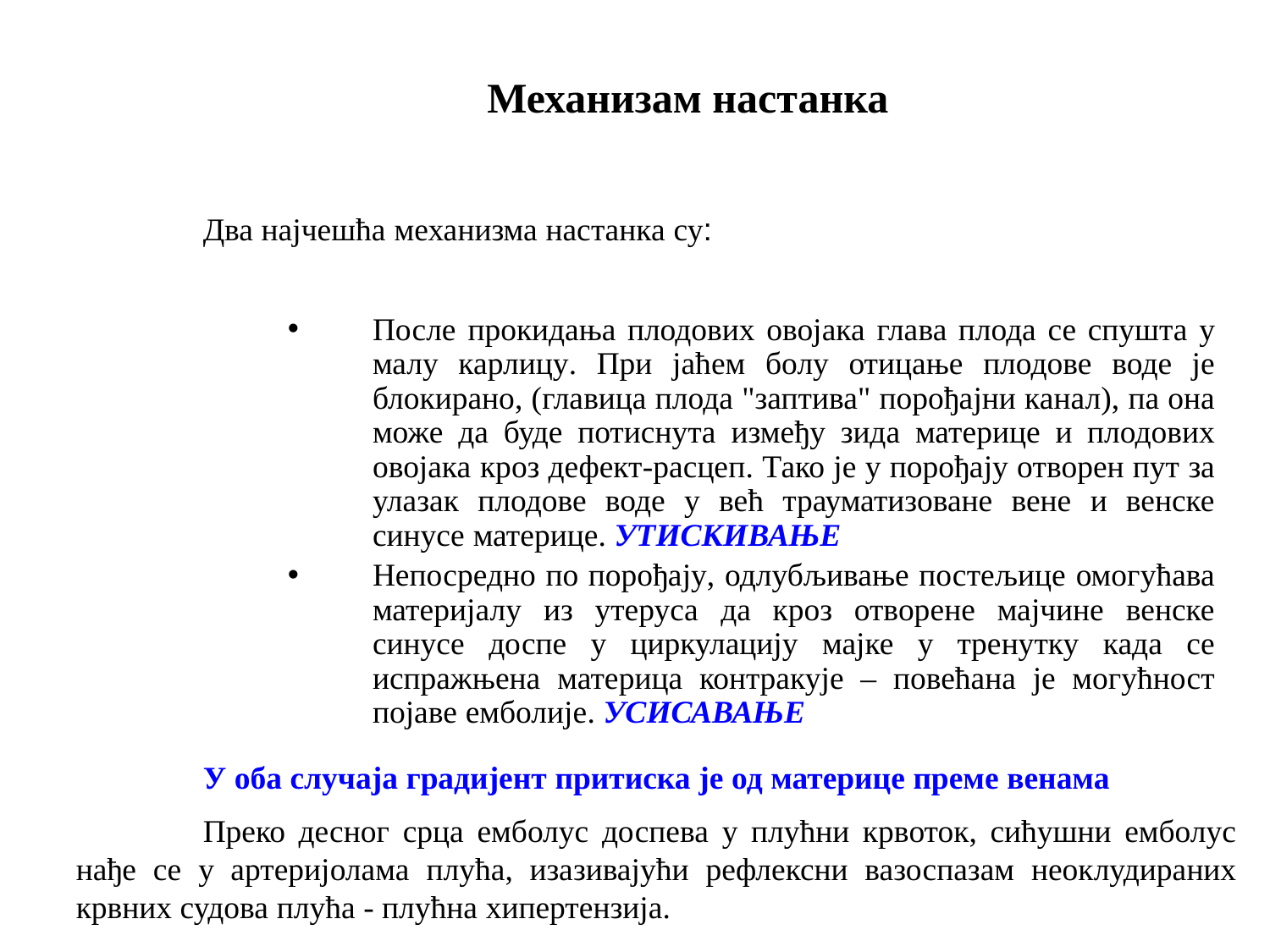

# Механизам настанка
	Два најчешћа механизма настанка су:
После прокидања плодових овојака глава плода се спушта у малу карлицу. При јаћем болу отицање плодове воде је блокирано, (главица плода "заптива" порођајни канал), па она може да буде потиснута између зида материце и плодових овојака кроз дефект-расцеп. Тако је у порођају отворен пут за улазак плодове воде у већ трауматизоване вене и венске синусе материце. УТИСКИВАЊЕ
Непосредно по порођају, одлубљивање постељице омогућава материјалу из утеруса да кроз отворене мајчине венске синусе доспе у циркулацију мајке у тренутку када се испражњена материца контракује – повећана је могућност појаве емболије. УСИСАВАЊЕ
	У оба случаја градијент притиска је од материце преме венама
	Преко десног срца емболус доспева у плућни крвоток, сићушни емболус нађе се у артеријолама плућа, изазивајући рефлексни вазоспазам неоклудираних крвних судова плућа - плућна хипертензија.